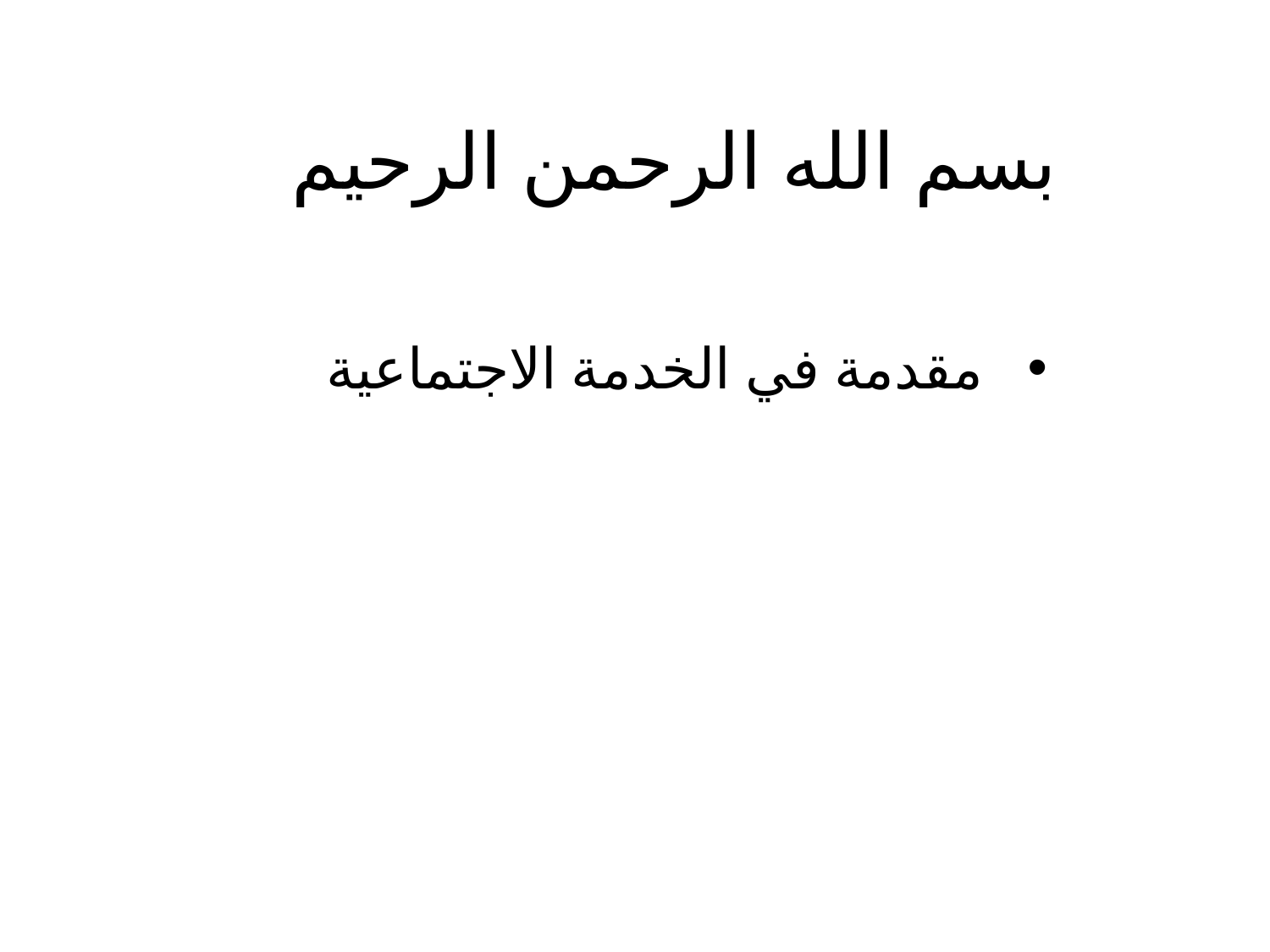

# بسم الله الرحمن الرحيم
مقدمة في الخدمة الاجتماعية